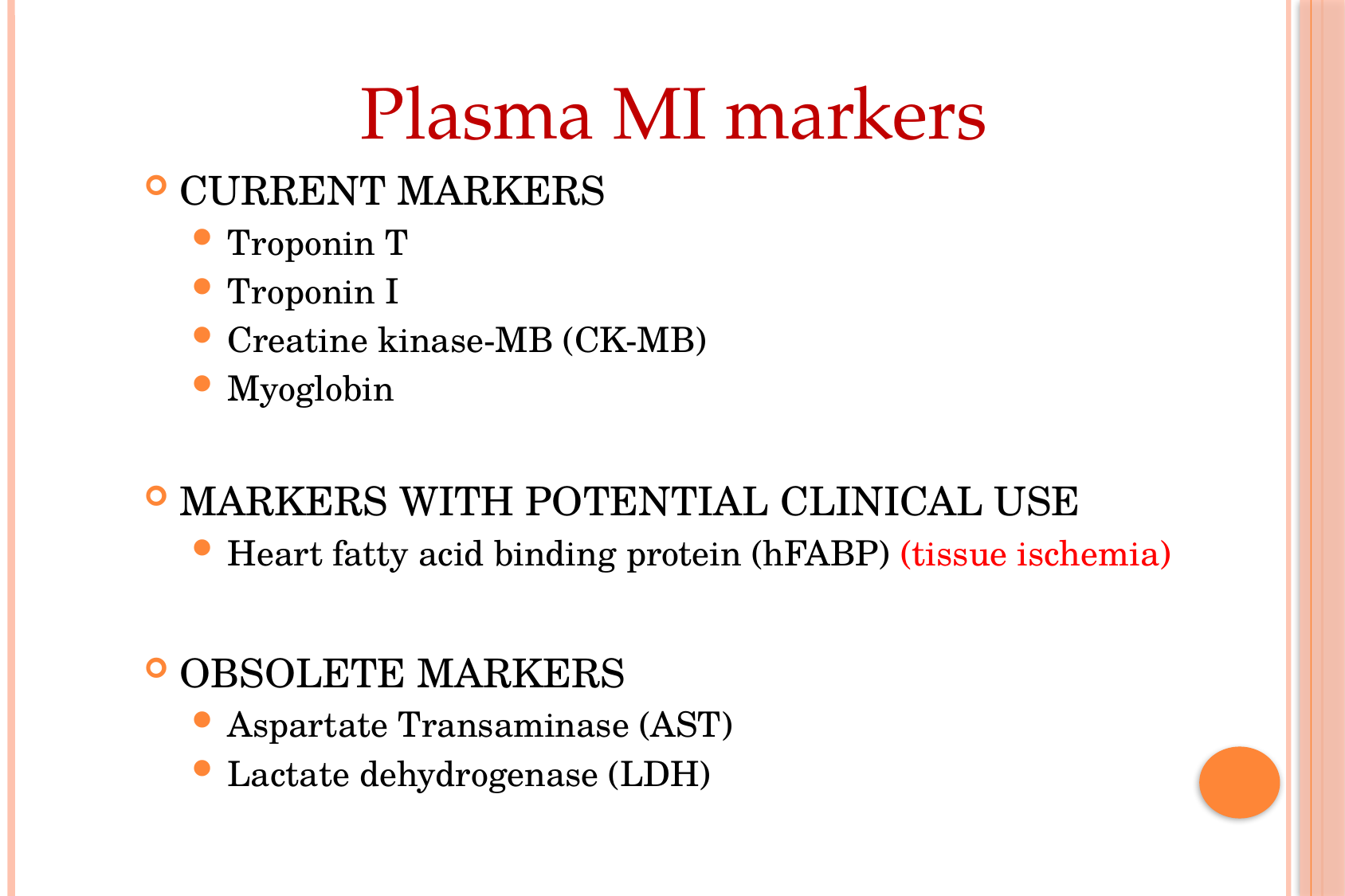

Plasma MI markers
CURRENT MARKERS
Troponin T
Troponin I
Creatine kinase-MB (CK-MB)
Myoglobin

MARKERS WITH POTENTIAL CLINICAL USE
Heart fatty acid binding protein (hFABP) (tissue ischemia)

OBSOLETE MARKERS
Aspartate Transaminase (AST)
Lactate dehydrogenase (LDH)